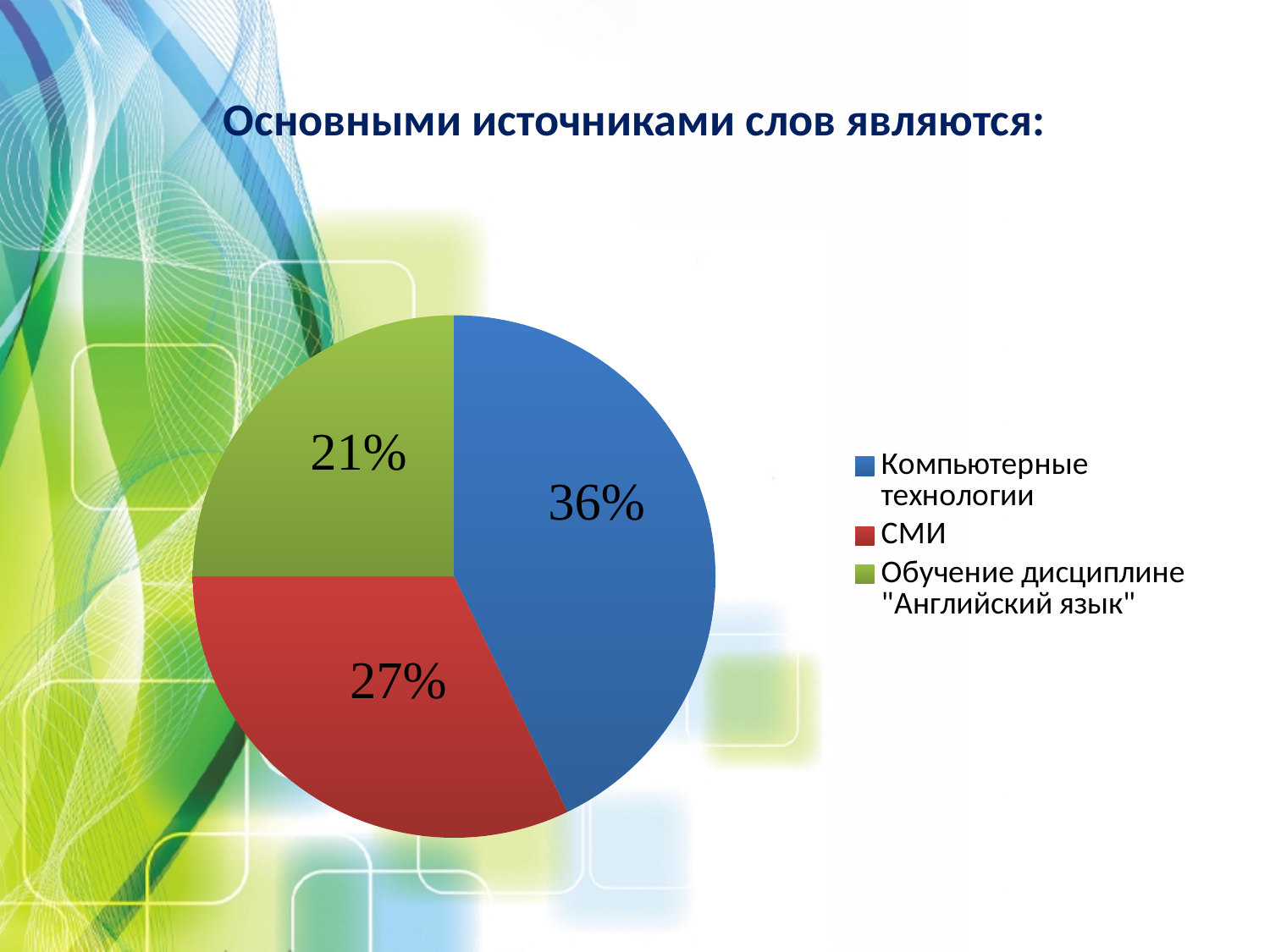

# Основными источниками слов являются:

### Chart:

| Category |                  |
|---|---|
| Компьютерные технологии | 0.3600000000000001 |
| СМИ | 0.27 |
| Обучение дисциплине "Английский язык" | 0.21000000000000005 |